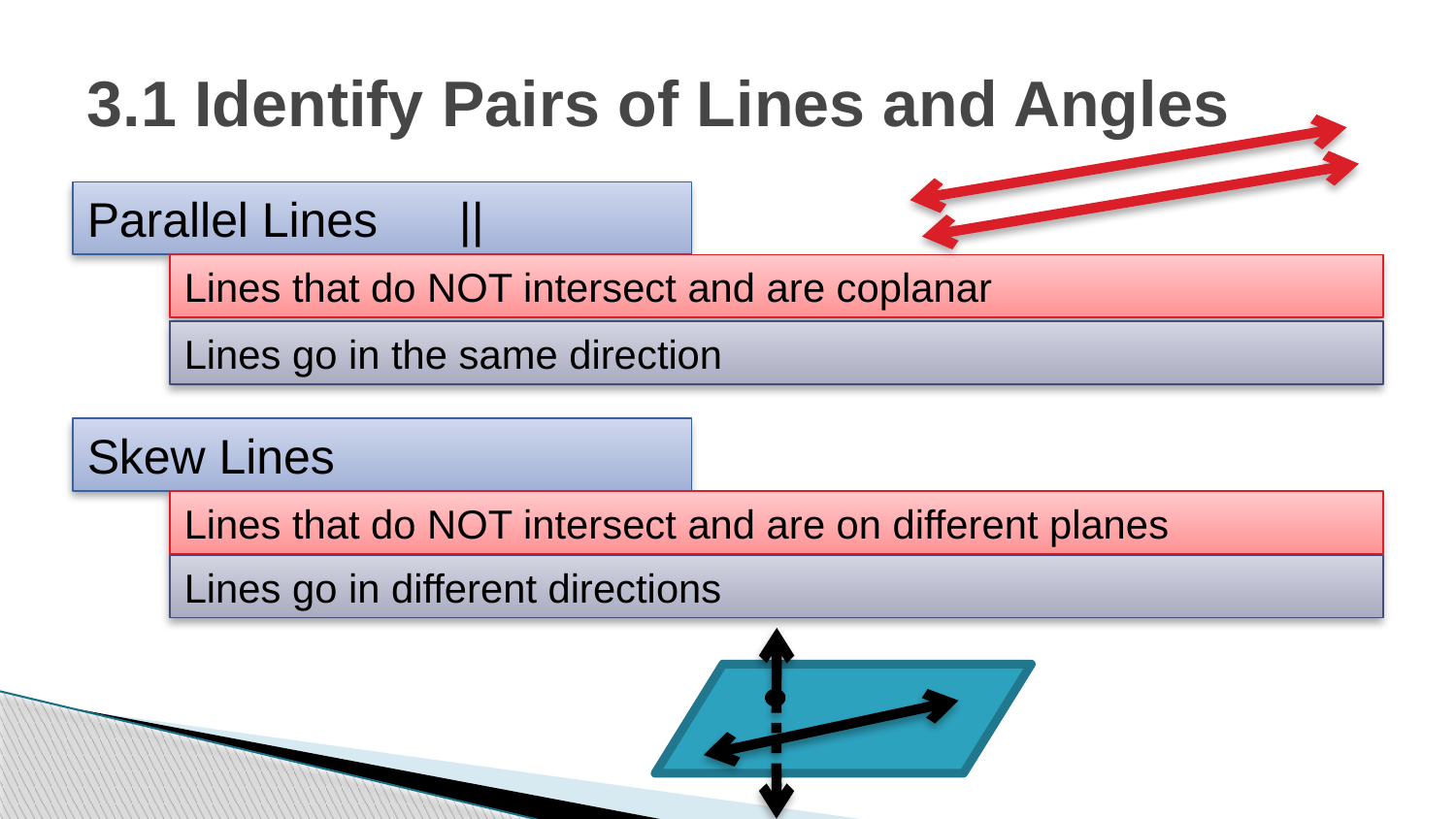

# 3.1 Identify Pairs of Lines and Angles
Parallel Lines      ||
Lines that do NOT intersect and are coplanar
Lines go in the same direction
Skew Lines
Lines that do NOT intersect and are on different planes
Lines go in different directions